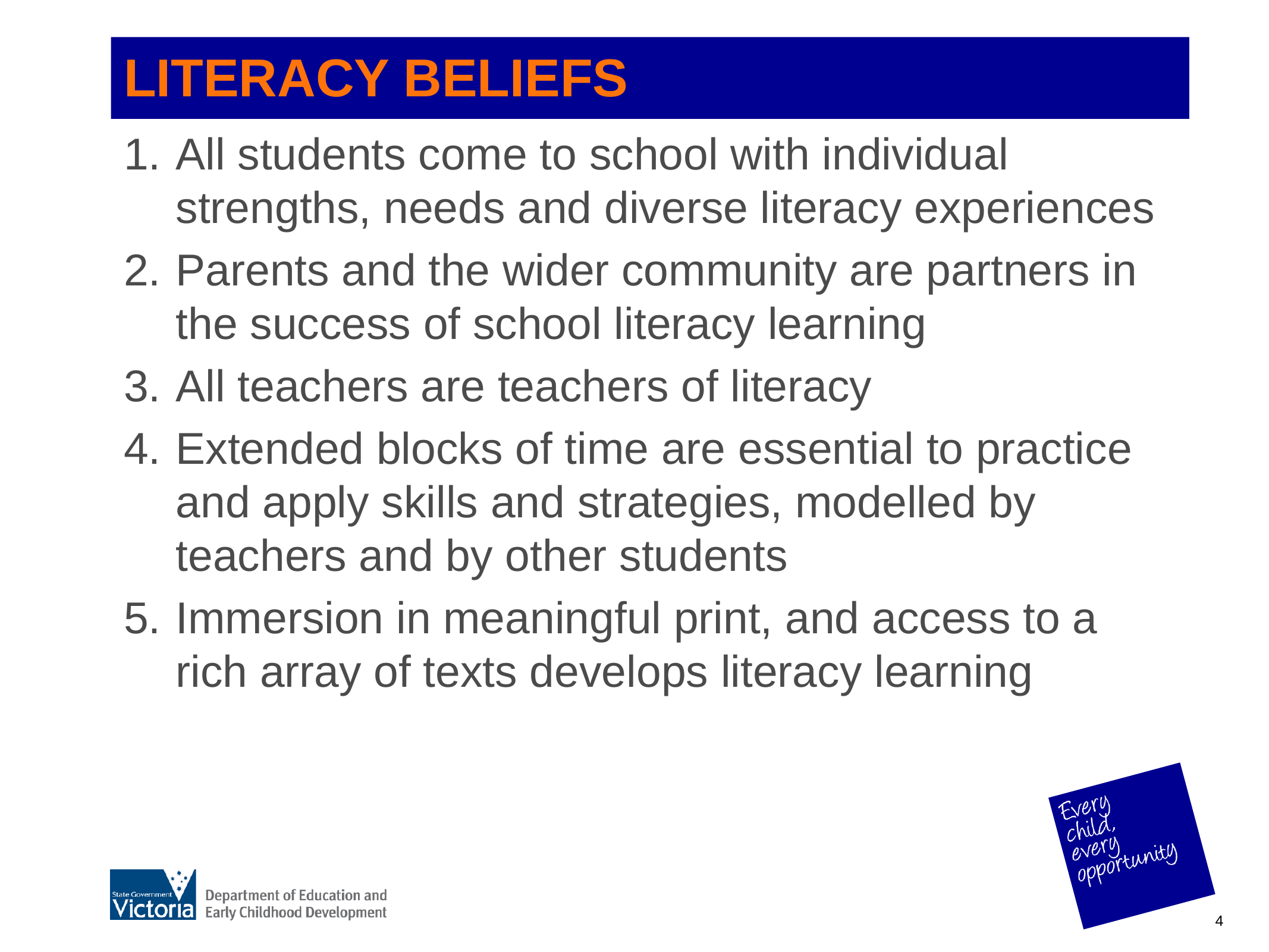

# LITERACY BELIEFS
All students come to school with individual strengths, needs and diverse literacy experiences
Parents and the wider community are partners in the success of school literacy learning
All teachers are teachers of literacy
Extended blocks of time are essential to practice and apply skills and strategies, modelled by teachers and by other students
Immersion in meaningful print, and access to a rich array of texts develops literacy learning

4